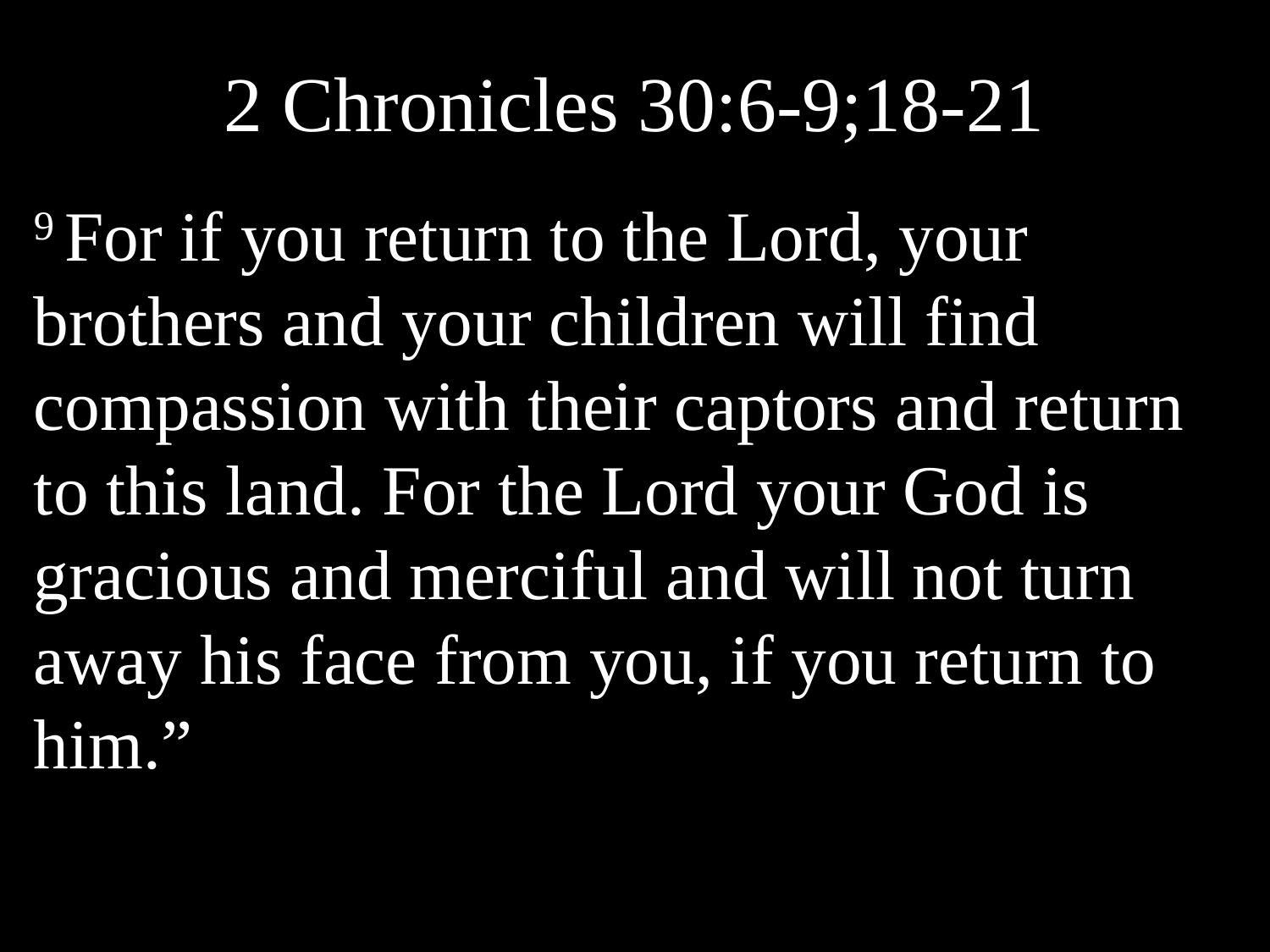

# 2 Chronicles 30:6-9;18-21
9 For if you return to the Lord, your brothers and your children will find compassion with their captors and return to this land. For the Lord your God is gracious and merciful and will not turn away his face from you, if you return to him.”